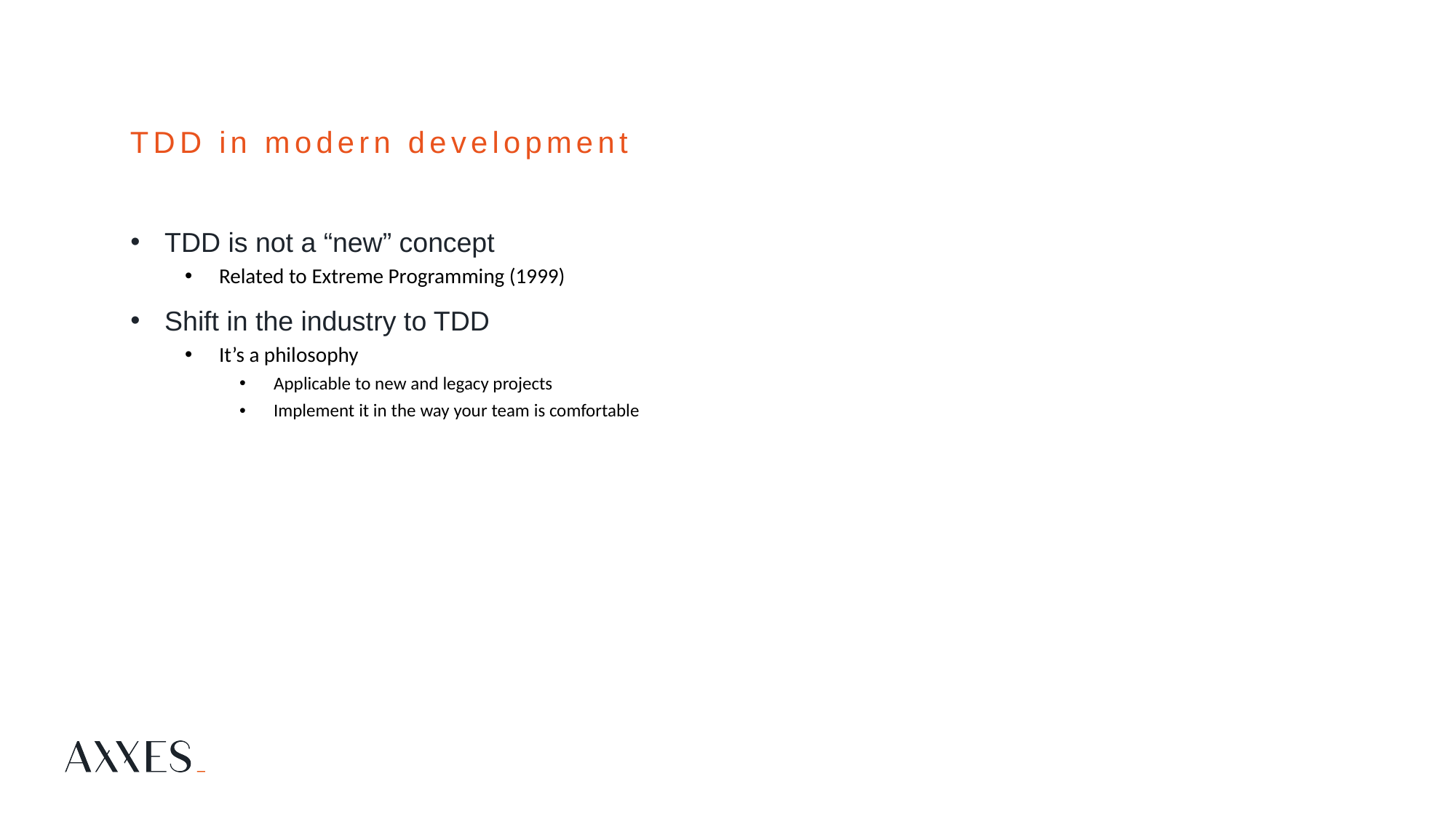

# TDD in modern development
TDD is not a “new” concept
Related to Extreme Programming (1999)
Shift in the industry to TDD
It’s a philosophy
Applicable to new and legacy projects
Implement it in the way your team is comfortable